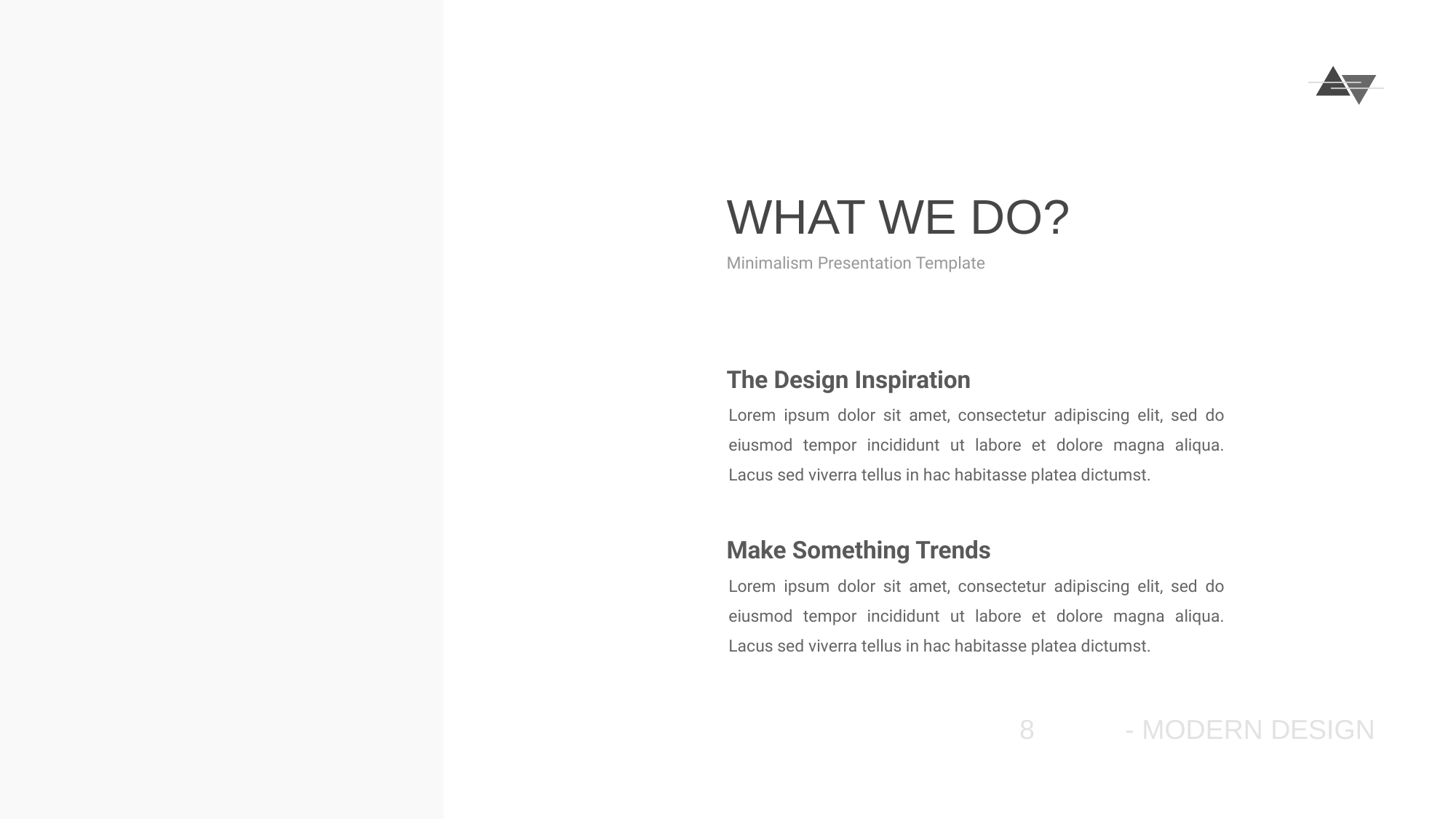

WHAT WE DO?
Minimalism Presentation Template
The Design Inspiration
Lorem ipsum dolor sit amet, consectetur adipiscing elit, sed do eiusmod tempor incididunt ut labore et dolore magna aliqua. Lacus sed viverra tellus in hac habitasse platea dictumst.

Make Something Trends
Lorem ipsum dolor sit amet, consectetur adipiscing elit, sed do eiusmod tempor incididunt ut labore et dolore magna aliqua. Lacus sed viverra tellus in hac habitasse platea dictumst.
8
- MODERN DESIGN